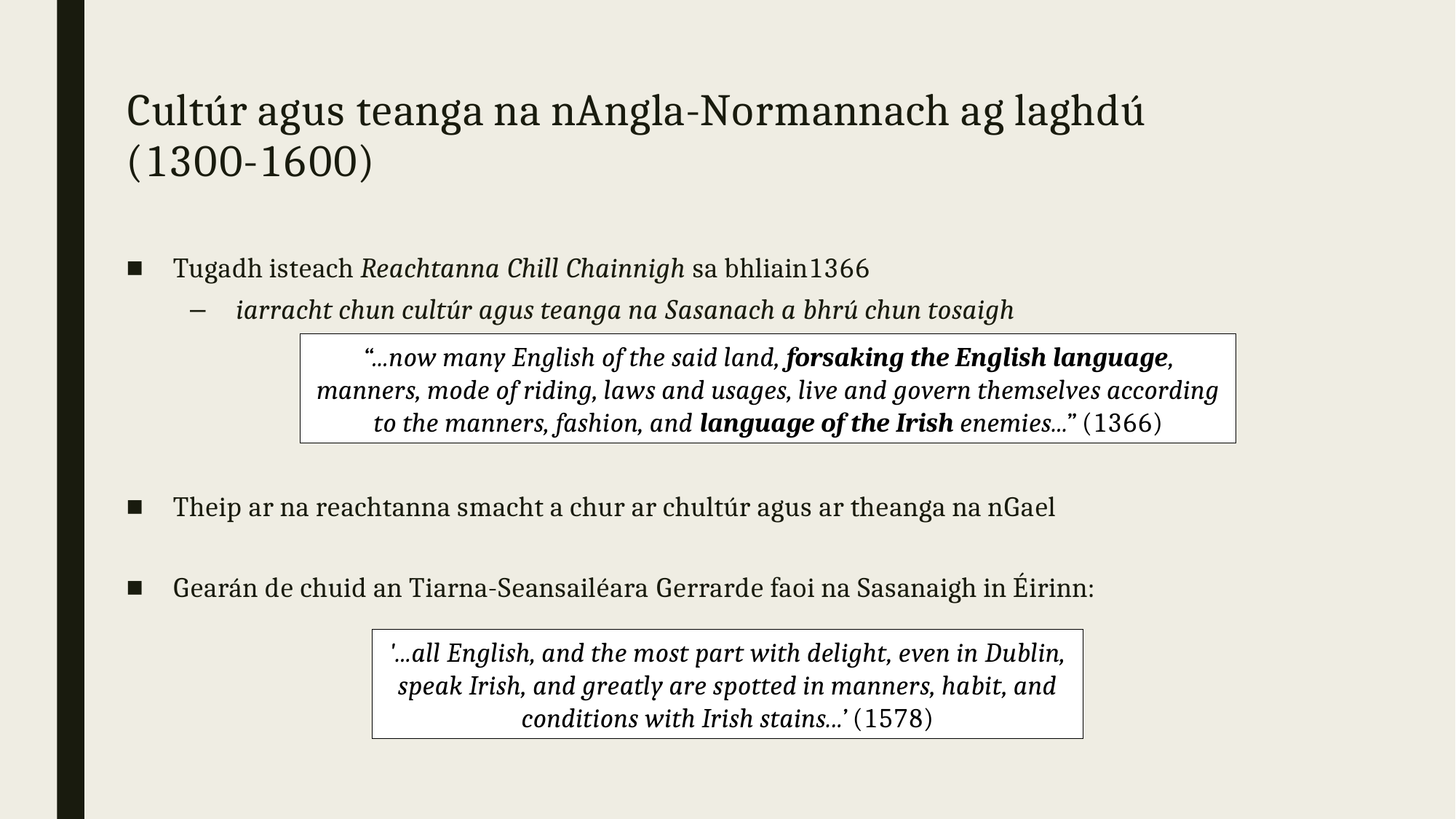

Cultúr agus teanga na nAngla-Normannach ag laghdú
(1300-1600)

Tugadh isteach Reachtanna Chill Chainnigh sa bhliain1366
iarracht chun cultúr agus teanga na Sasanach a bhrú chun tosaigh

Theip ar na reachtanna smacht a chur ar chultúr agus ar theanga na nGael
Gearán de chuid an Tiarna-Seansailéara Gerrarde faoi na Sasanaigh in Éirinn:
“...now many English of the said land, forsaking the English language, manners, mode of riding, laws and usages, live and govern themselves according to the manners, fashion, and language of the Irish enemies...” (1366)
'...all English, and the most part with delight, even in Dublin, speak Irish, and greatly are spotted in manners, habit, and conditions with Irish stains...’ (1578)